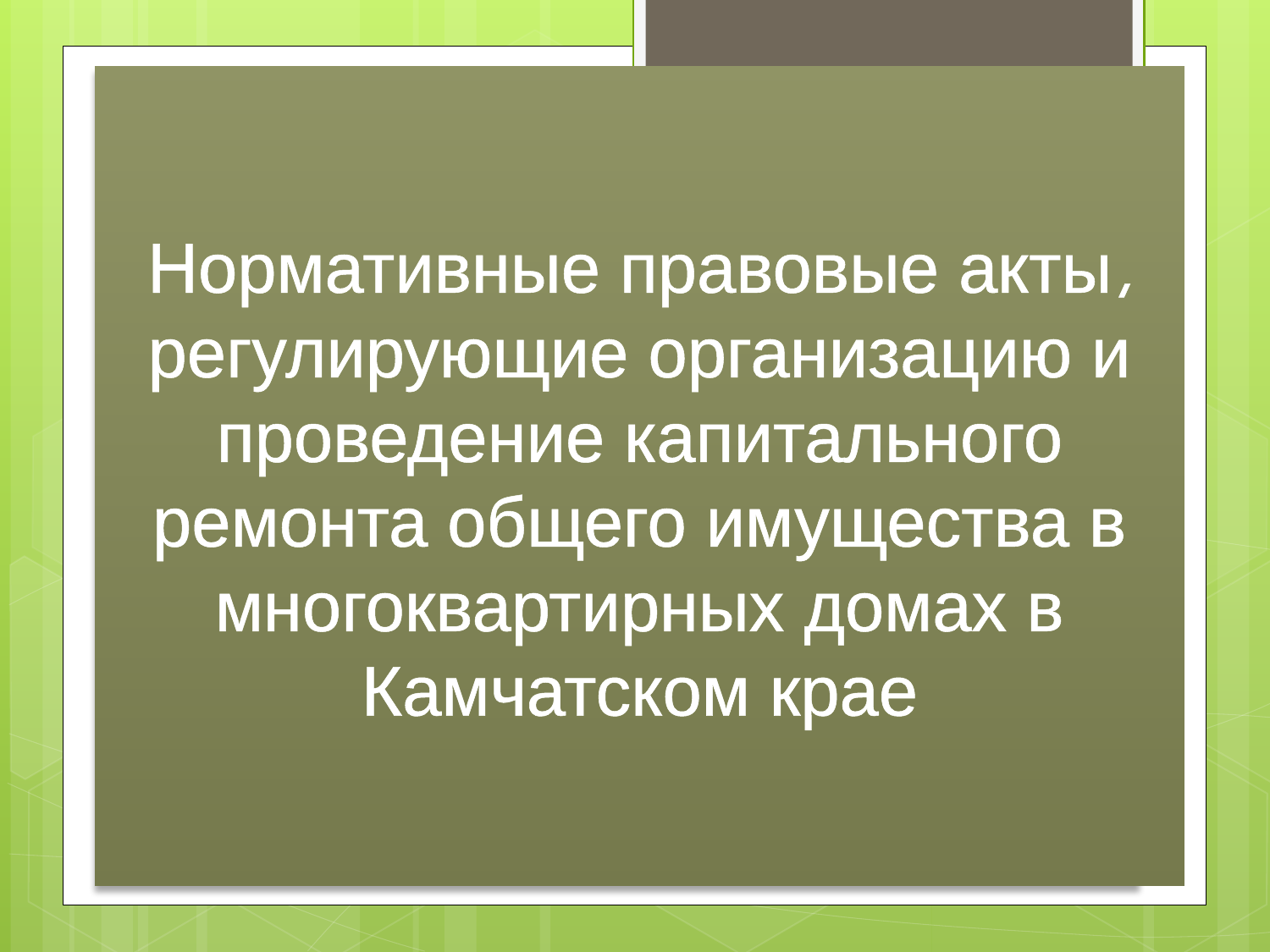

Нормативные правовые акты, регулирующие организацию и проведение капитального ремонта общего имущества в многоквартирных домах в Камчатском крае